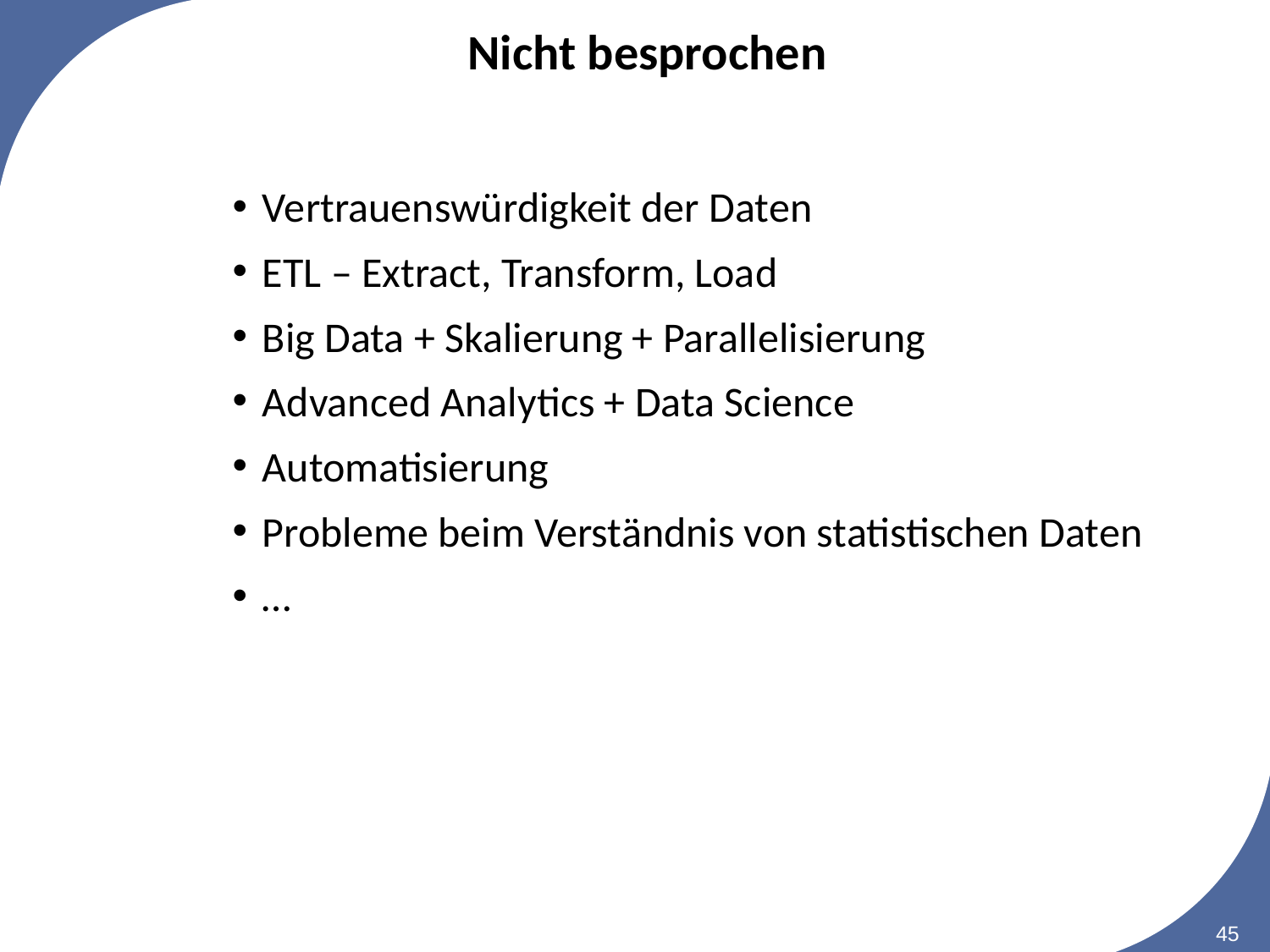

# Nicht besprochen
Vertrauenswürdigkeit der Daten
ETL – Extract, Transform, Load
Big Data + Skalierung + Parallelisierung
Advanced Analytics + Data Science
Automatisierung
Probleme beim Verständnis von statistischen Daten
…